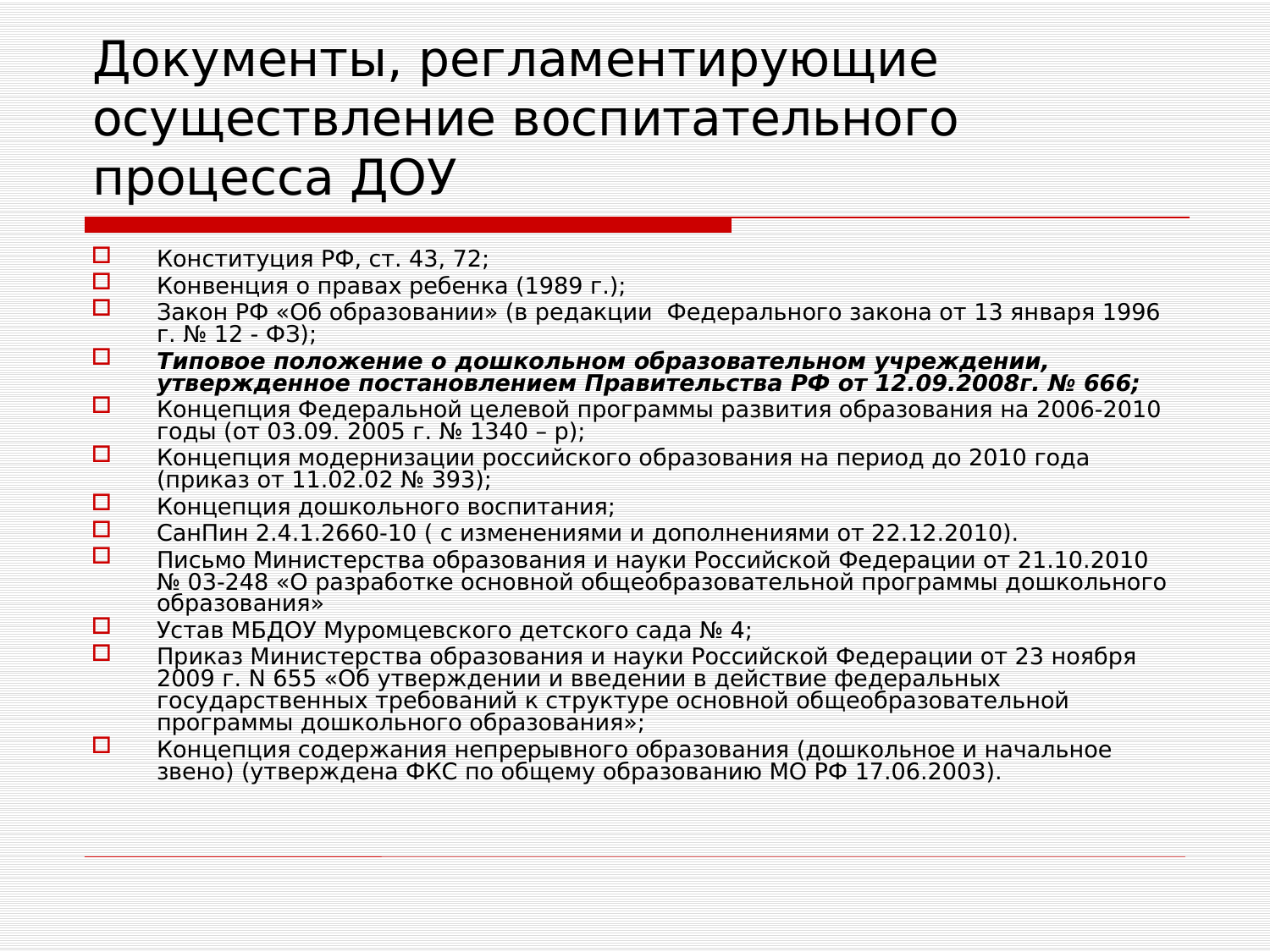

# Документы, регламентирующие осуществление воспитательного процесса ДОУ
Конституция РФ, ст. 43, 72;
Конвенция о правах ребенка (1989 г.);
Закон РФ «Об образовании» (в редакции  Федерального закона от 13 января 1996 г. № 12 - ФЗ);
Типовое положение о дошкольном образовательном учреждении, утвержденное постановлением Правительства РФ от 12.09.2008г. № 666;
Концепция Федеральной целевой программы развития образования на 2006-2010 годы (от 03.09. 2005 г. № 1340 – р);
Концепция модернизации российского образования на период до 2010 года (приказ от 11.02.02 № 393);
Концепция дошкольного воспитания;
СанПин 2.4.1.2660-10 ( с изменениями и дополнениями от 22.12.2010).
Письмо Министерства образования и науки Российской Федерации от 21.10.2010 № 03-248 «О разработке основной общеобразовательной программы дошкольного образования»
Устав МБДОУ Муромцевского детского сада № 4;
Приказ Министерства образования и науки Российской Федерации от 23 ноября 2009 г. N 655 «Об утверждении и введении в действие федеральных государственных требований к структуре основной общеобразовательной программы дошкольного образования»;
Концепция содержания непрерывного образования (дошкольное и начальное звено) (утверждена ФКС по общему образованию МО РФ 17.06.2003).